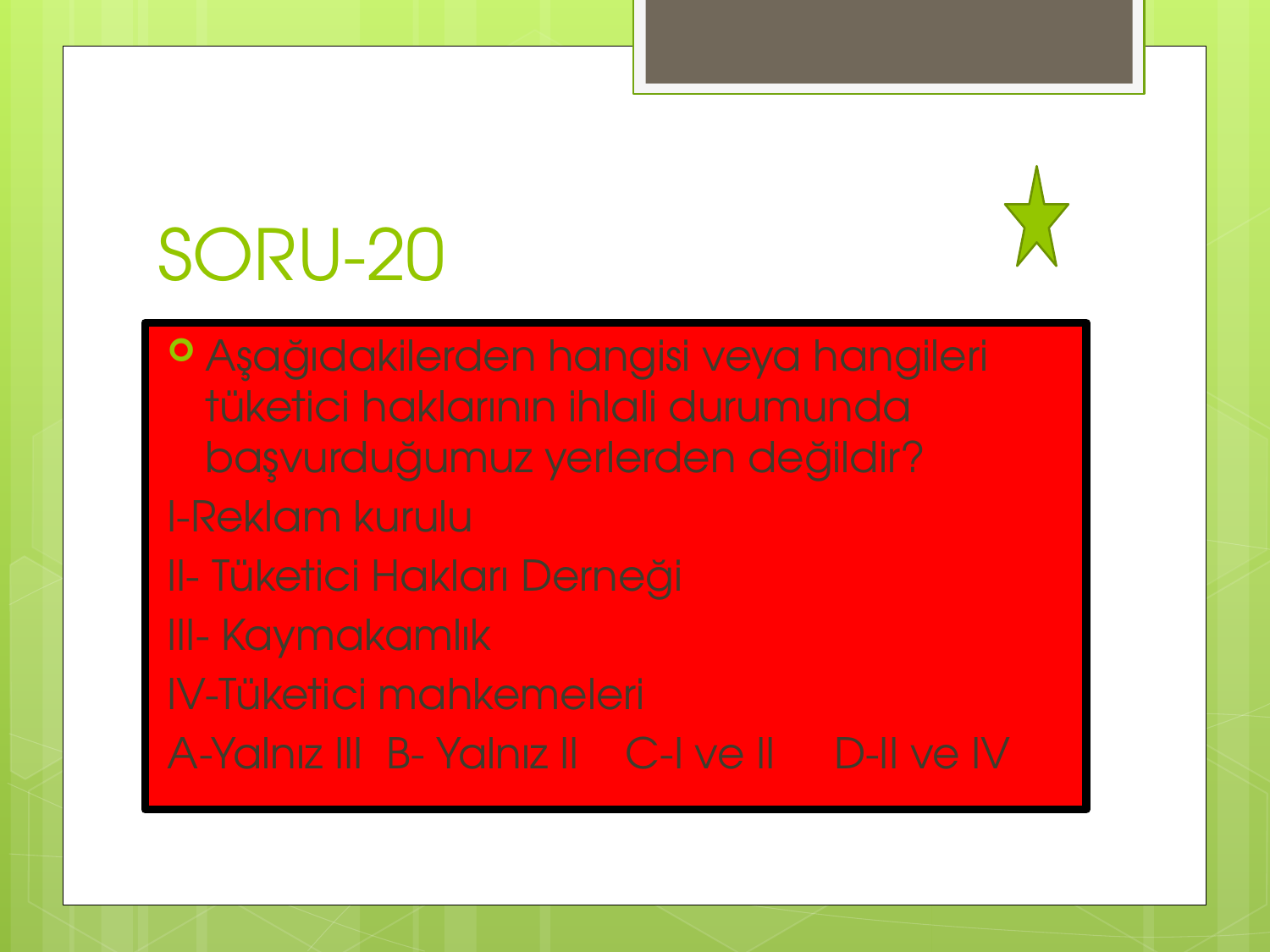

# SORU-20

Aşağıdakilerden hangisi veya hangileri tüketici haklarının ihlali durumunda başvurduğumuz yerlerden değildir?
I-Reklam kurulu
II- Tüketici Hakları Derneği
III- Kaymakamlık
IV-Tüketici mahkemeleri
A-Yalnız III  B- Yalnız II    C-I ve II     D-II ve IV